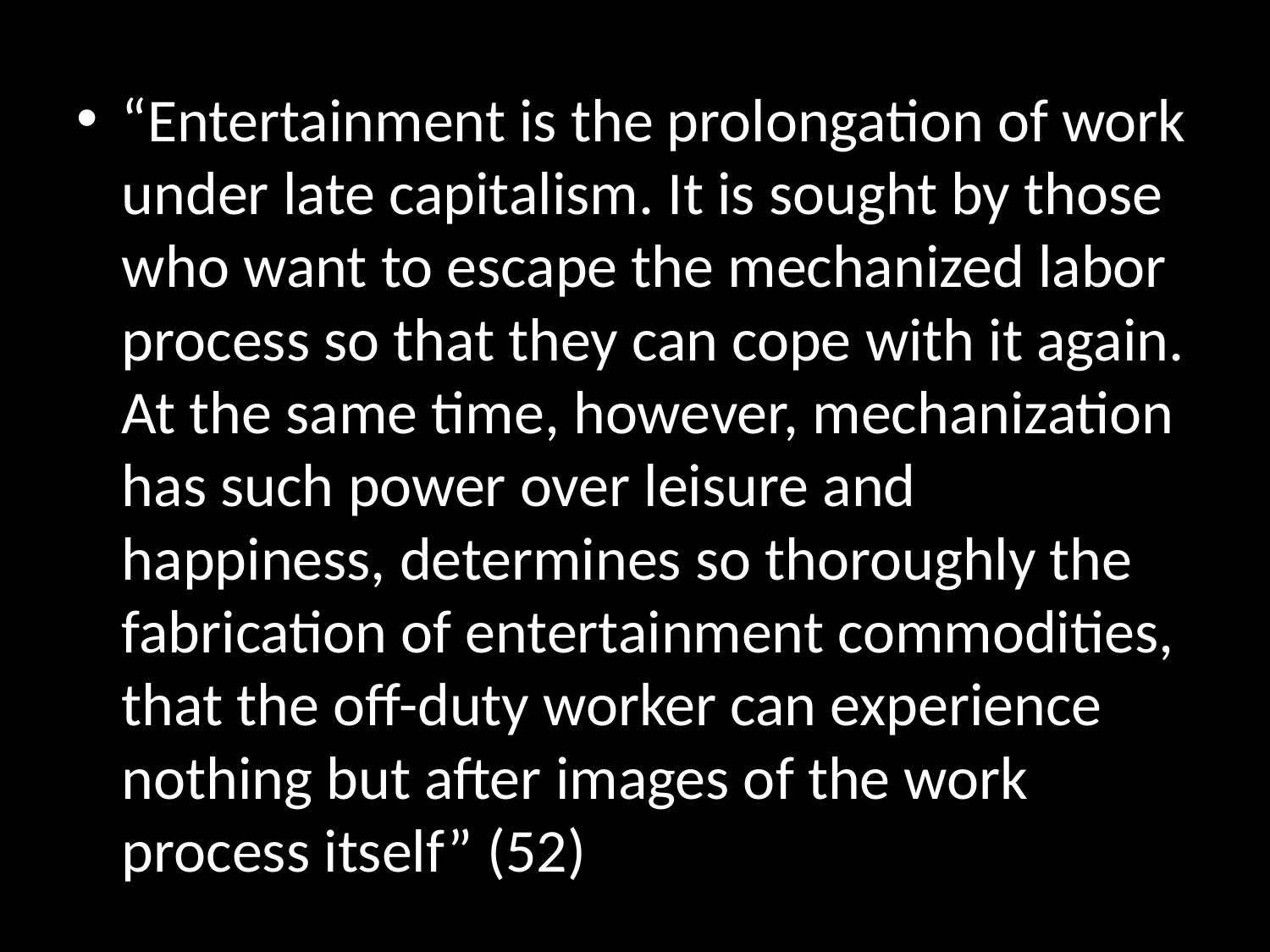

“Entertainment is the prolongation of work under late capitalism. It is sought by those who want to escape the mechanized labor process so that they can cope with it again. At the same time, however, mechanization has such power over leisure and happiness, determines so thoroughly the fabrication of entertainment commodities, that the off-duty worker can experience nothing but after images of the work process itself” (52)